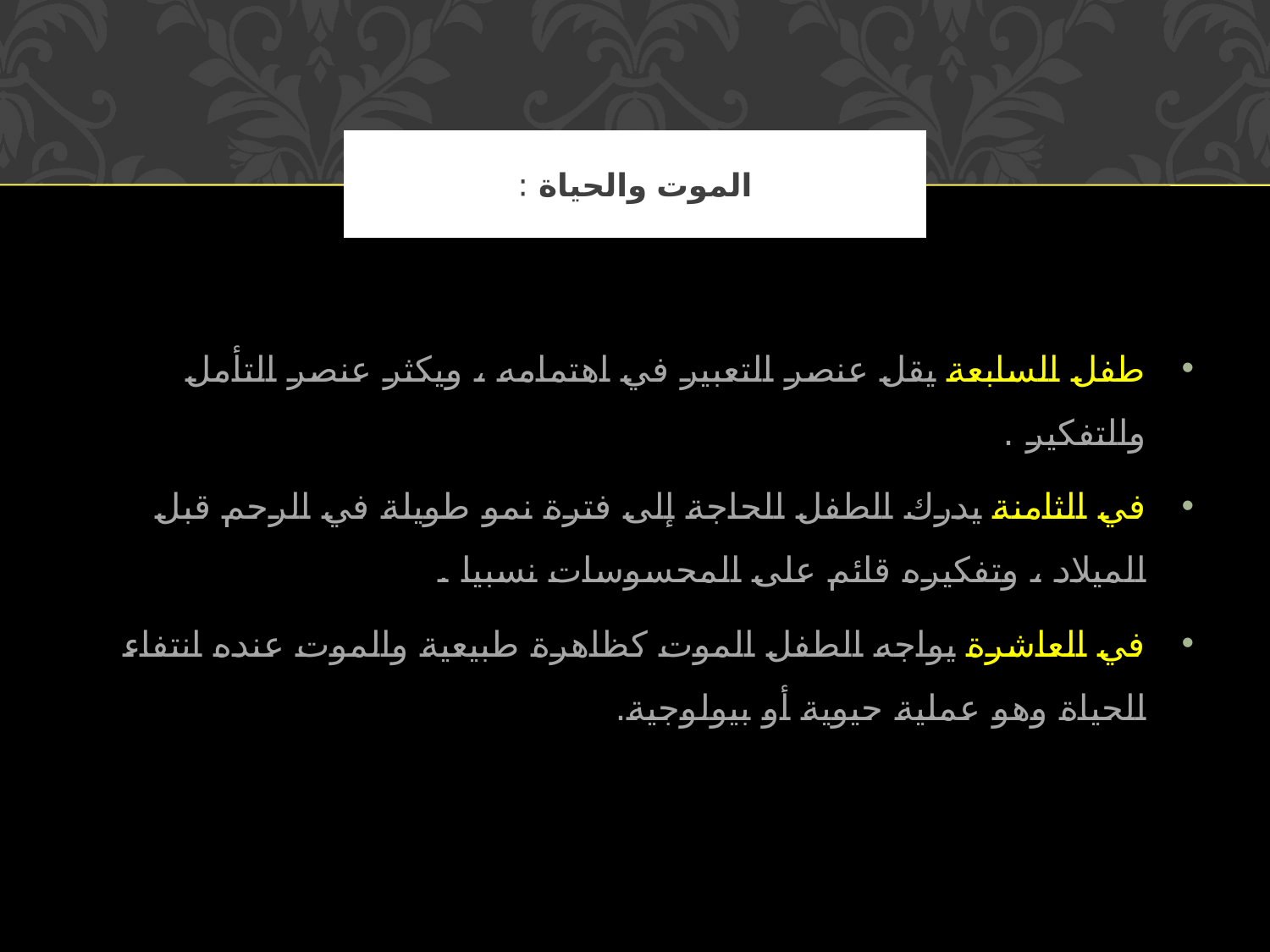

# الموت والحياة :
طفل السابعة يقل عنصر التعبير في اهتمامه ، ويكثر عنصر التأمل والتفكير .
في الثامنة يدرك الطفل الحاجة إلى فترة نمو طويلة في الرحم قبل الميلاد ، وتفكيره قائم على المحسوسات نسبيا .
في العاشرة يواجه الطفل الموت كظاهرة طبيعية والموت عنده انتفاء الحياة وهو عملية حيوية أو بيولوجية.